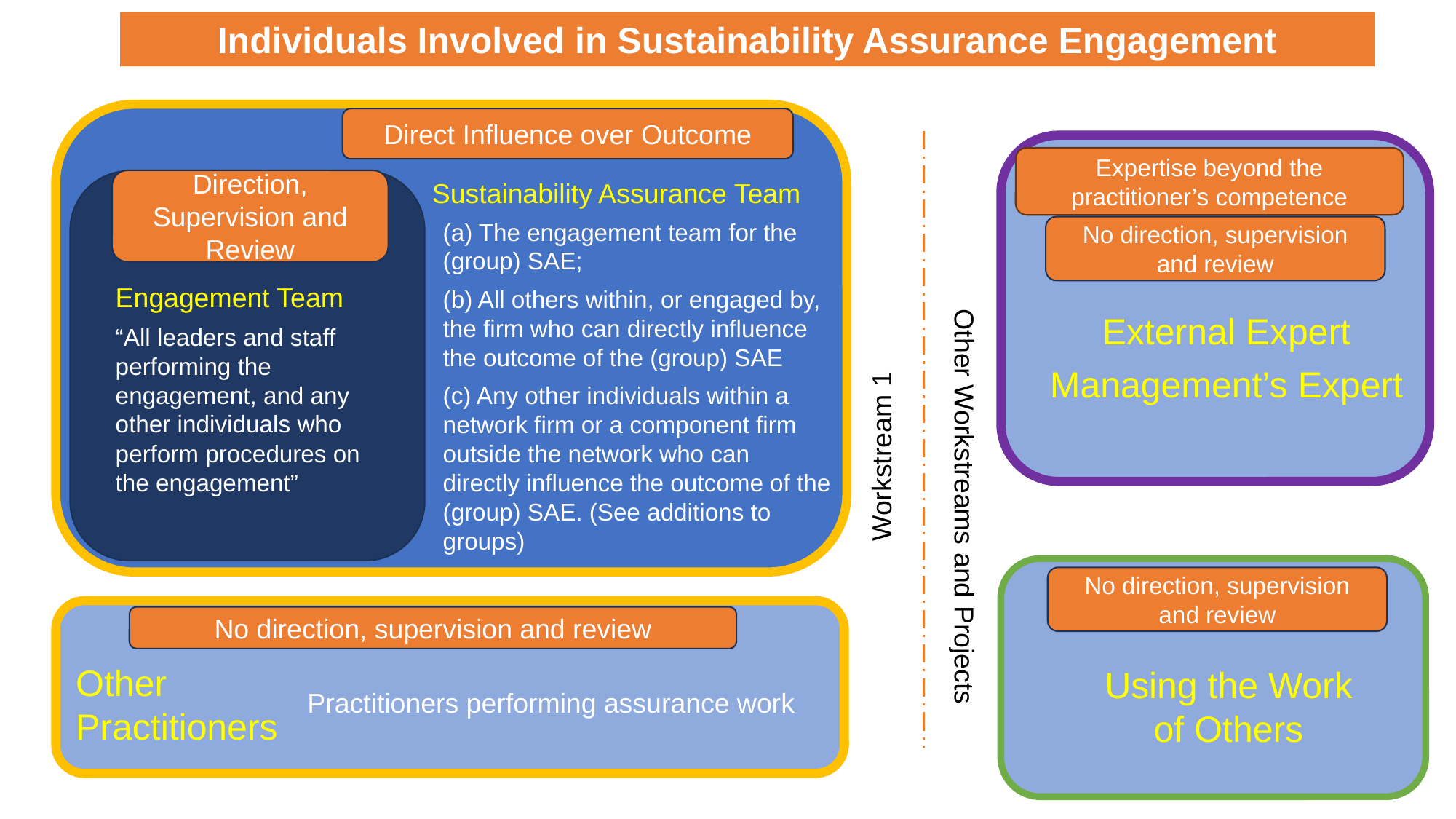

Individuals Involved in Sustainability Assurance Engagement

Direct Influence over Outcome

Expertise beyond the practitioner’s competence
Direction, Supervision and Review
Sustainability Assurance Team

(a) The engagement team for the (group) SAE;
(b) All others within, or engaged by, the firm who can directly influence the outcome of the (group) SAE
(c) Any other individuals within a network firm or a component firm outside the network who can directly influence the outcome of the (group) SAE. (See additions to groups)
No direction, supervision and review
Workstream 1
Engagement Team
“All leaders and staff performing the engagement, and any other individuals who perform procedures on the engagement”
Other Workstreams and Projects
External Expert
Management’s Expert

No direction, supervision and review

No direction, supervision and review
Other Practitioners
Using the Work of Others
Practitioners performing assurance work